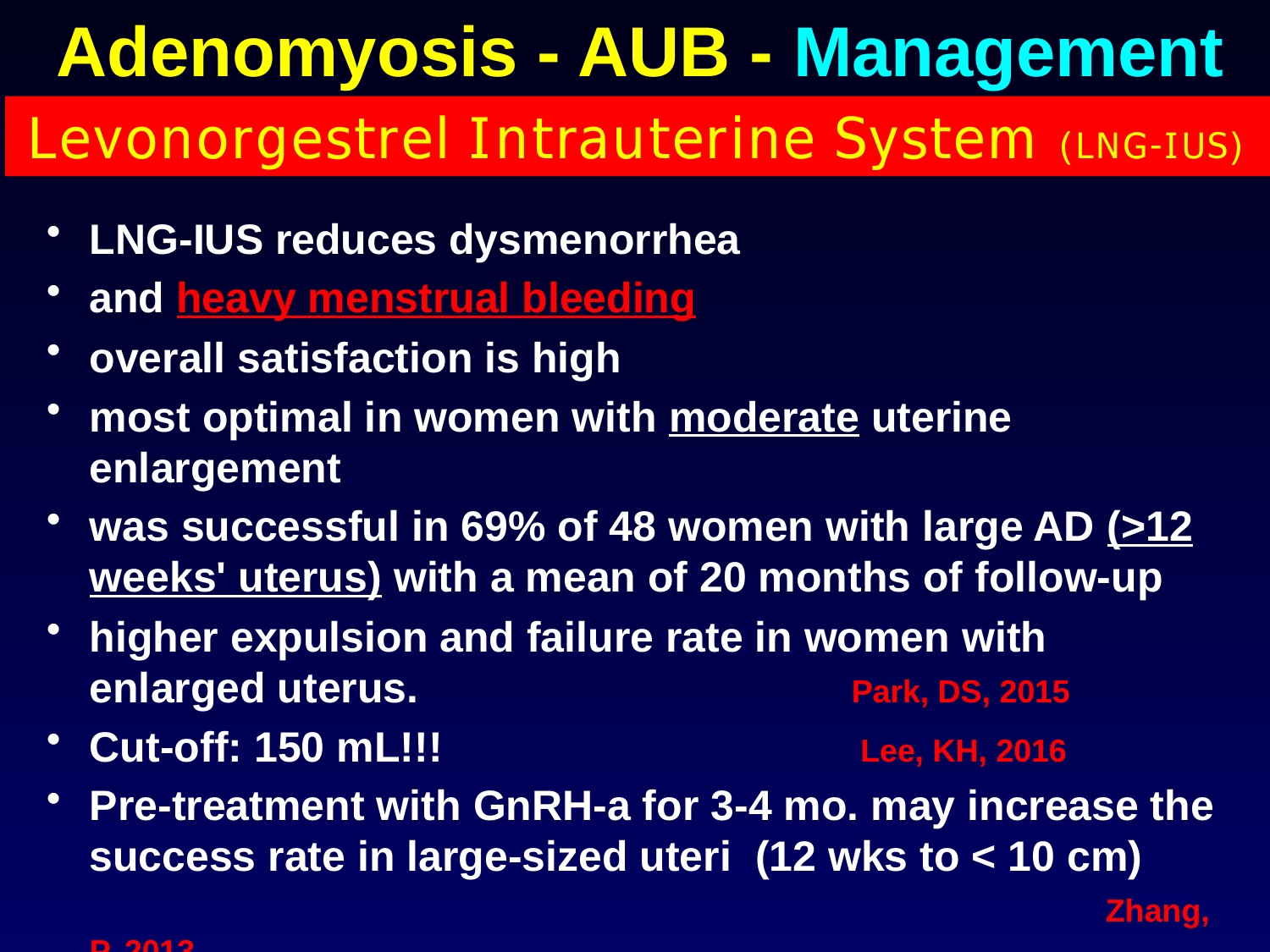

# Adenomyosis - AUB - Management
Levonorgestrel Intrauterine System (LNG-IUS)

LNG-IUS reduces dysmenorrhea
and heavy menstrual bleeding
overall satisfaction is high
most optimal in women with moderate uterine enlargement
was successful in 69% of 48 women with large AD (>12 weeks' uterus) with a mean of 20 months of follow-up
higher expulsion and failure rate in women with enlarged uterus. 		 		Park, DS, 2015
Cut-off: 150 mL!!!				 Lee, KH, 2016
Pre-treatment with GnRH-a for 3-4 mo. may increase the success rate in large-sized uteri  (12 wks to < 10 cm) 								Zhang, P, 2013